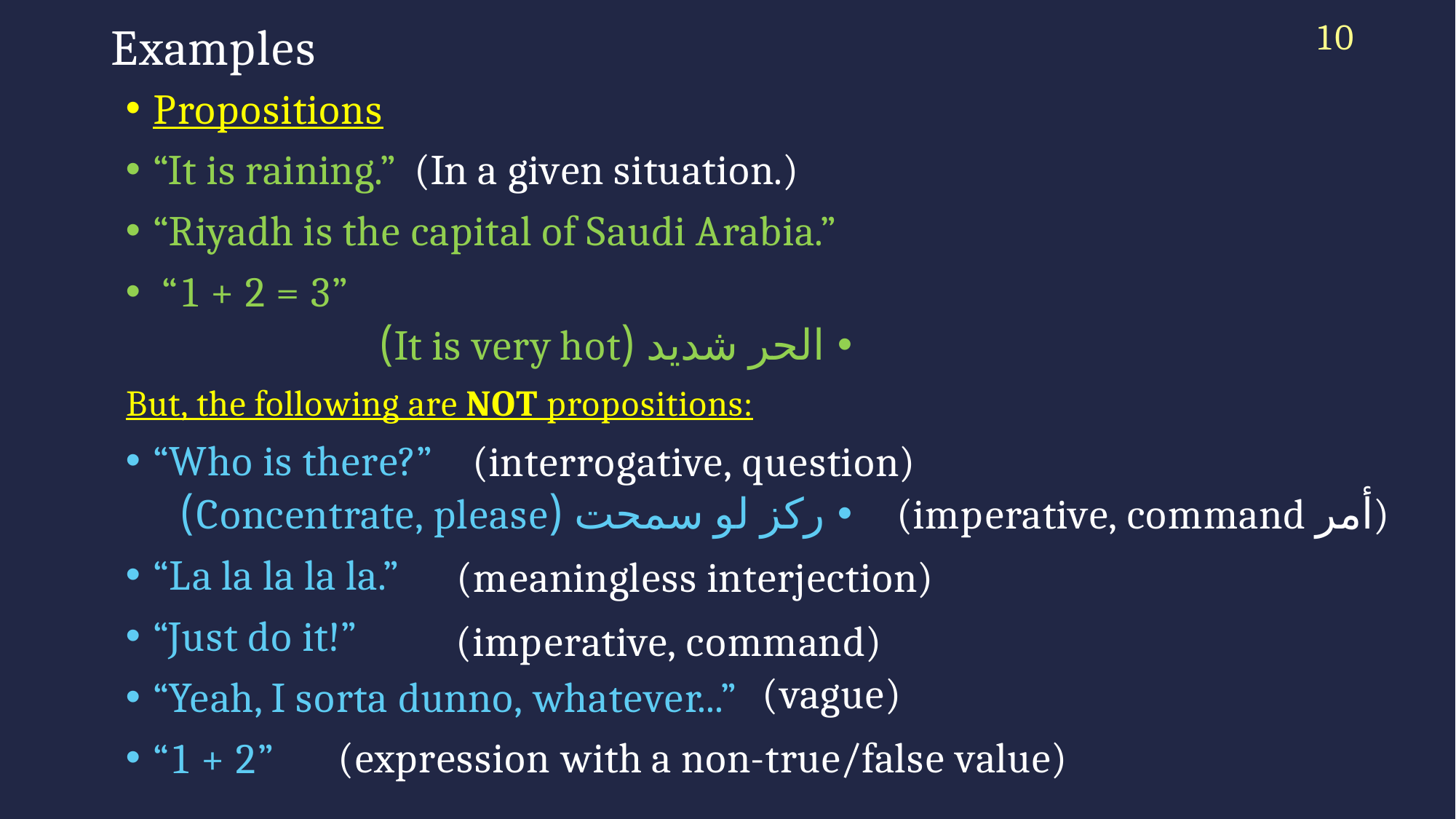

10
# Examples
Propositions
“It is raining.”  (In a given situation.)
“Riyadh is the capital of Saudi Arabia.”
 “1 + 2 = 3”
الحر شديد (It is very hot)
But, the following are NOT propositions:
“Who is there?”
ركز لو سمحت (Concentrate, please)
“La la la la la.”
“Just do it!”
“Yeah, I sorta dunno, whatever...”
“1 + 2”
(interrogative, question)
(imperative, command أمر)
(meaningless interjection)
(imperative, command)
(vague)
(expression with a non-true/false value)